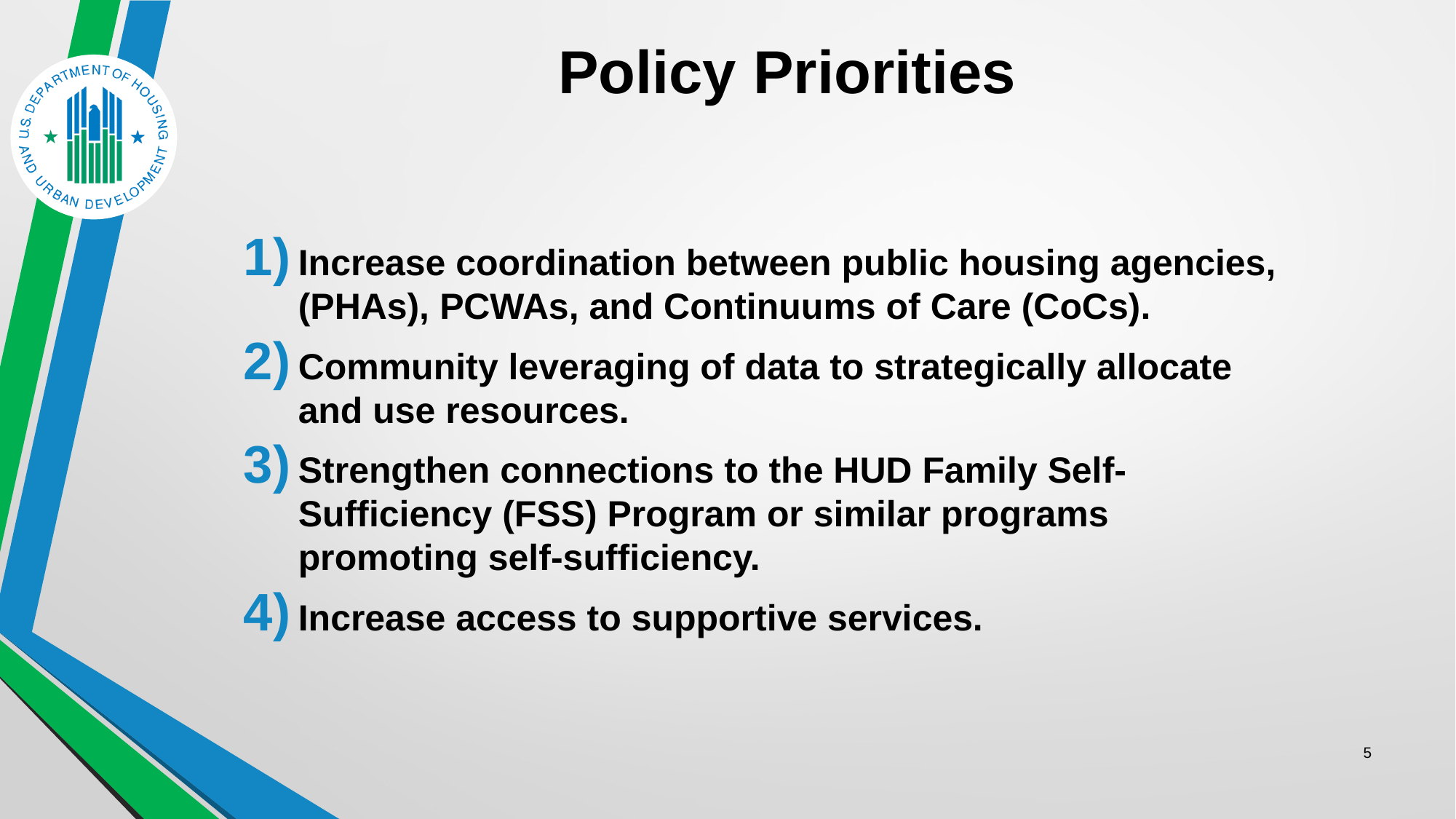

# Policy Priorities
Increase coordination between public housing agencies, (PHAs), PCWAs, and Continuums of Care (CoCs).
Community leveraging of data to strategically allocate and use resources.
Strengthen connections to the HUD Family Self-Sufficiency (FSS) Program or similar programs promoting self-sufficiency.
Increase access to supportive services.
5